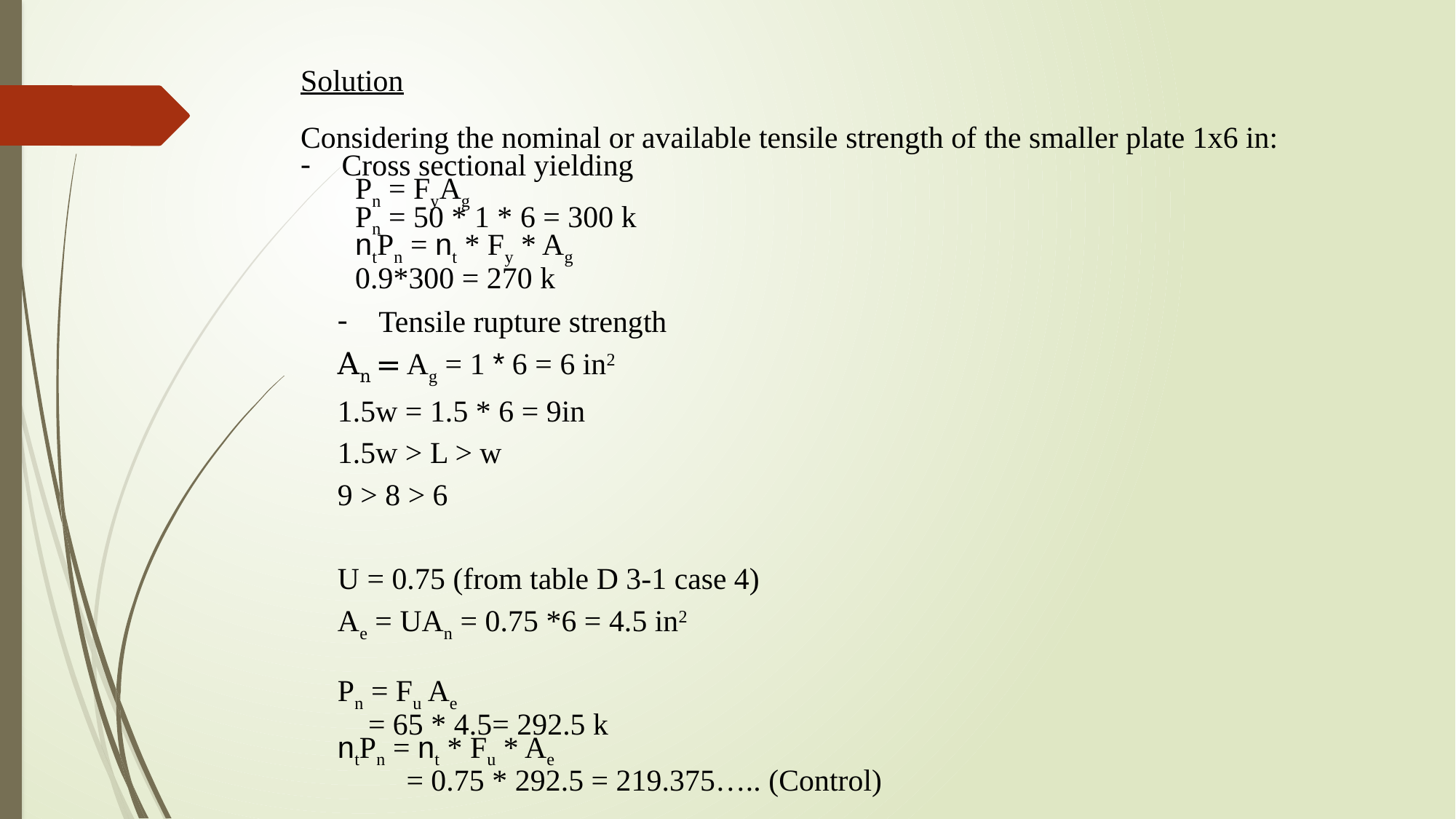

Solution
Considering the nominal or available tensile strength of the smaller plate 1x6 in:
Cross sectional yielding
Pn = FyAg
Pn = 50 * 1 * 6 = 300 k
ntPn = nt * Fy * Ag
0.9*300 = 270 k
Tensile rupture strength
An = Ag = 1 * 6 = 6 in2
1.5w = 1.5 * 6 = 9in
1.5w > L > w
9 > 8 > 6

U = 0.75 (from table D 3-1 case 4)
Ae = UAn = 0.75 *6 = 4.5 in2

Pn = Fu Ae
    = 65 * 4.5= 292.5 k
ntPn = nt * Fu * Ae
         = 0.75 * 292.5 = 219.375….. (Control)